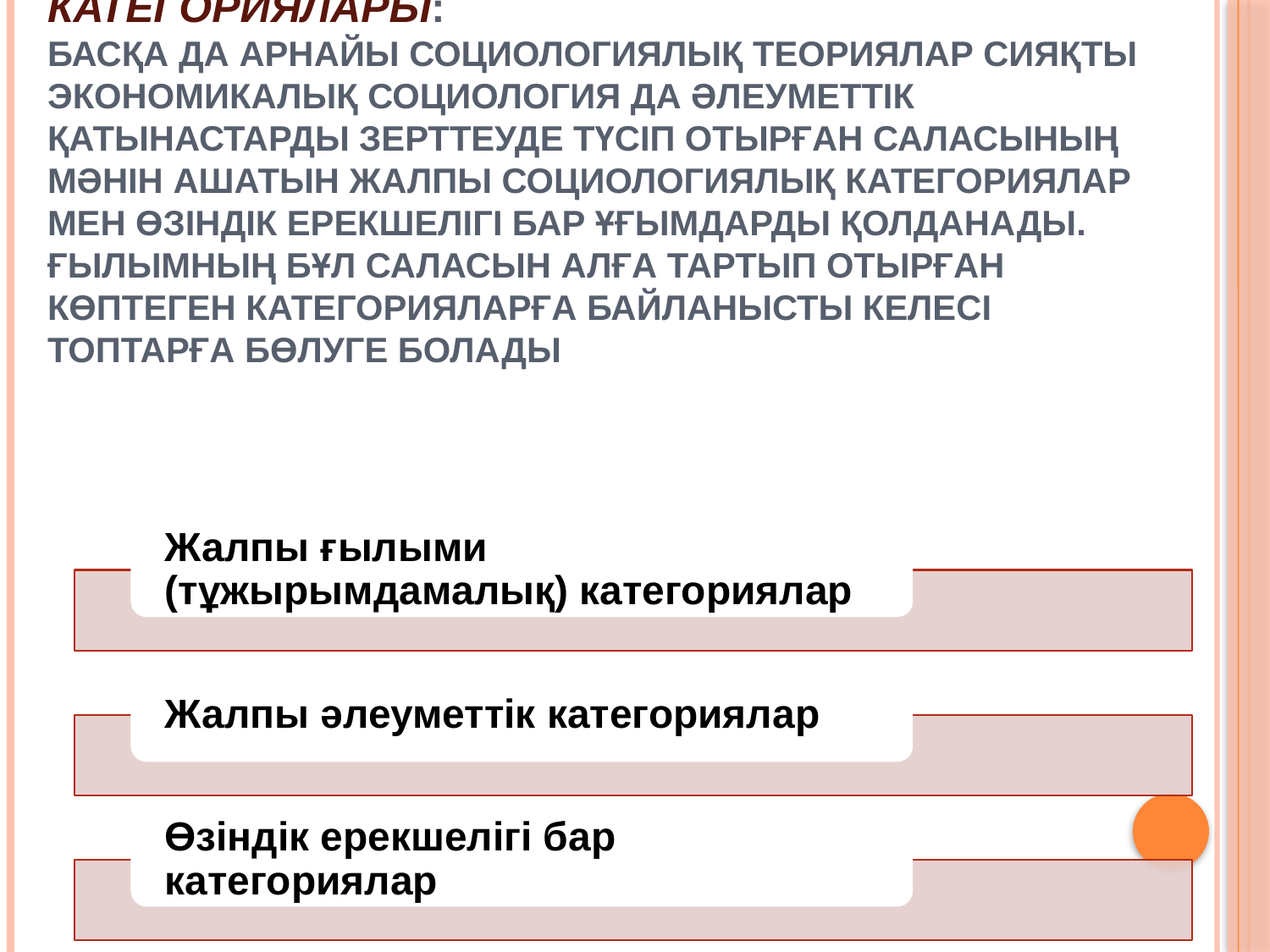

# Экономикалық әлеуметтанудың негізгі категориялары: Басқа да арнайы социологиялық теориялар сияқты экономикалық социология да әлеуметтік қатынастарды зерттеуде түсіп отырған саласының мәнін ашатын жалпы социологиялық категориялар мен өзіндік ерекшелігі бар ұғымдарды қолданады. Ғылымның бұл саласын алға тартып отырған көптеген категорияларға байланысты келесі топтарға бөлуге болады
Жалпы ғылыми (тұжырымдамалық) категориялар
Жалпы әлеуметтік категориялар
Өзіндік ерекшелігі бар категориялар